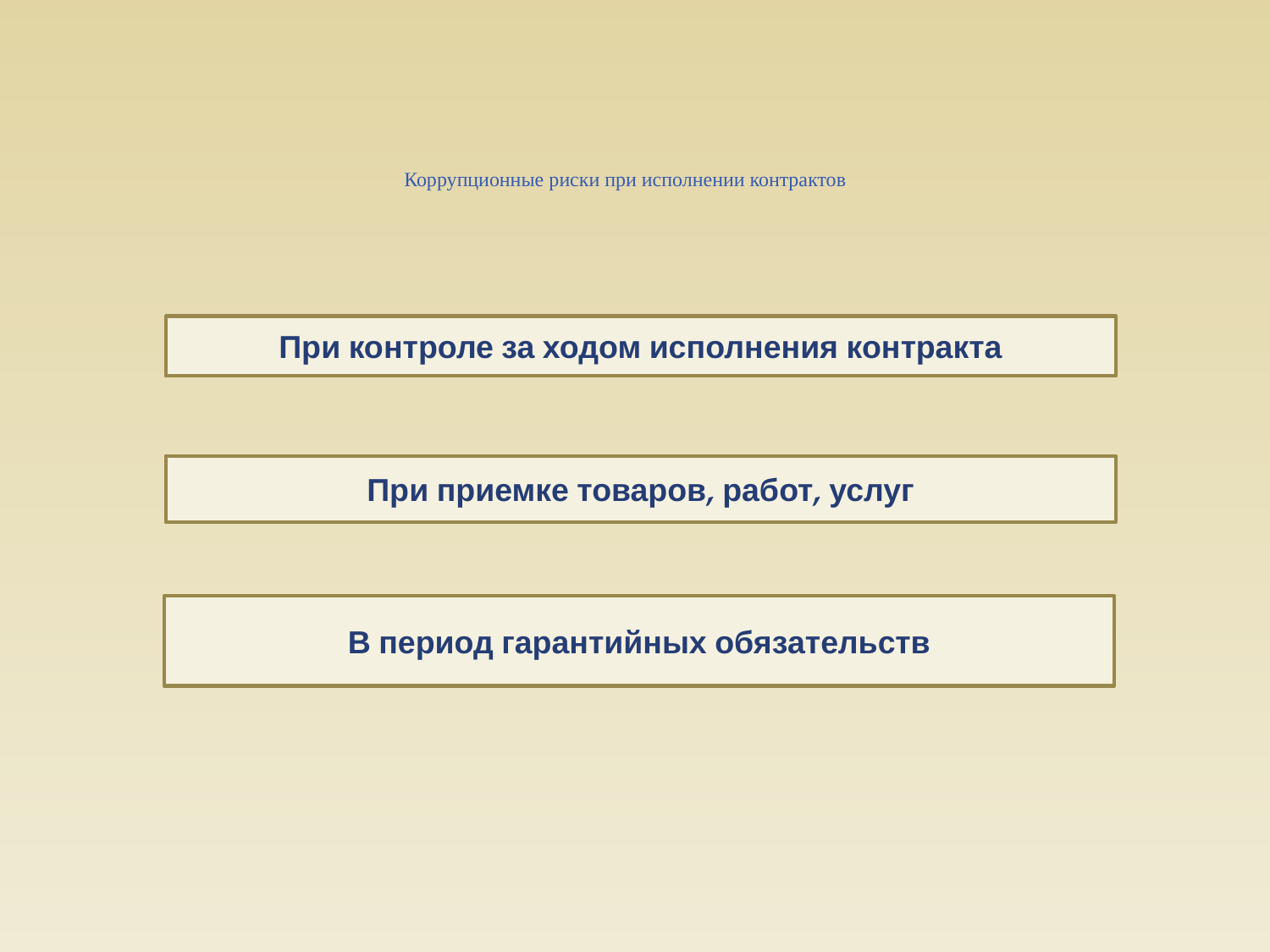

Коррупционные риски при исполнении контрактов
При контроле за ходом исполнения контракта
При приемке товаров, работ, услуг
В период гарантийных обязательств